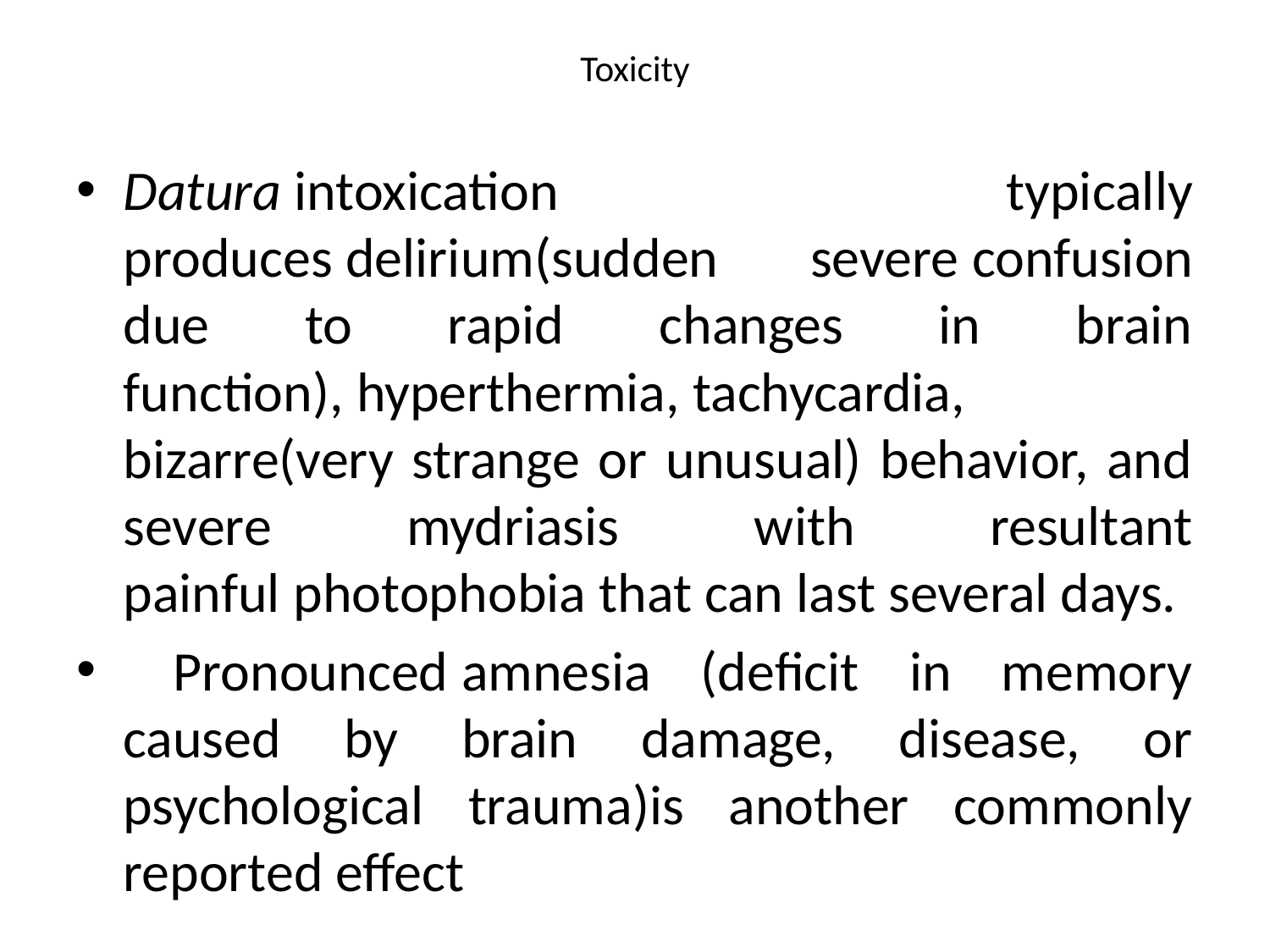

# Toxicity
Datura intoxication typically produces delirium(sudden severe confusion due to rapid changes in brain function), hyperthermia, tachycardia, bizarre(very strange or unusual) behavior, and severe mydriasis with resultant painful photophobia that can last several days.
 Pronounced amnesia (deficit in memory caused by brain damage, disease, or psychological trauma)is another commonly reported effect